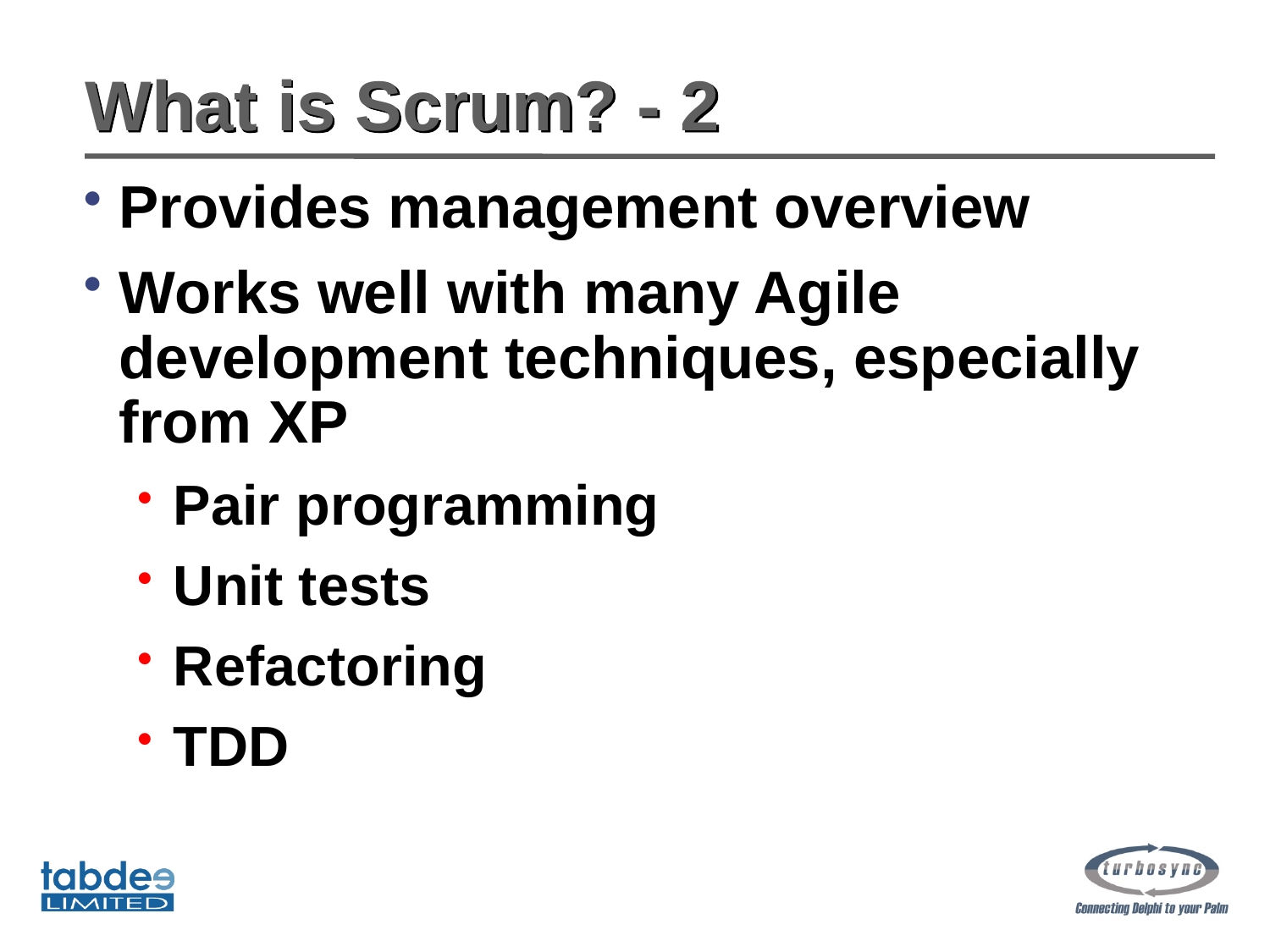

# What is Scrum? - 2
Provides management overview
Works well with many Agile development techniques, especially from XP
Pair programming
Unit tests
Refactoring
TDD